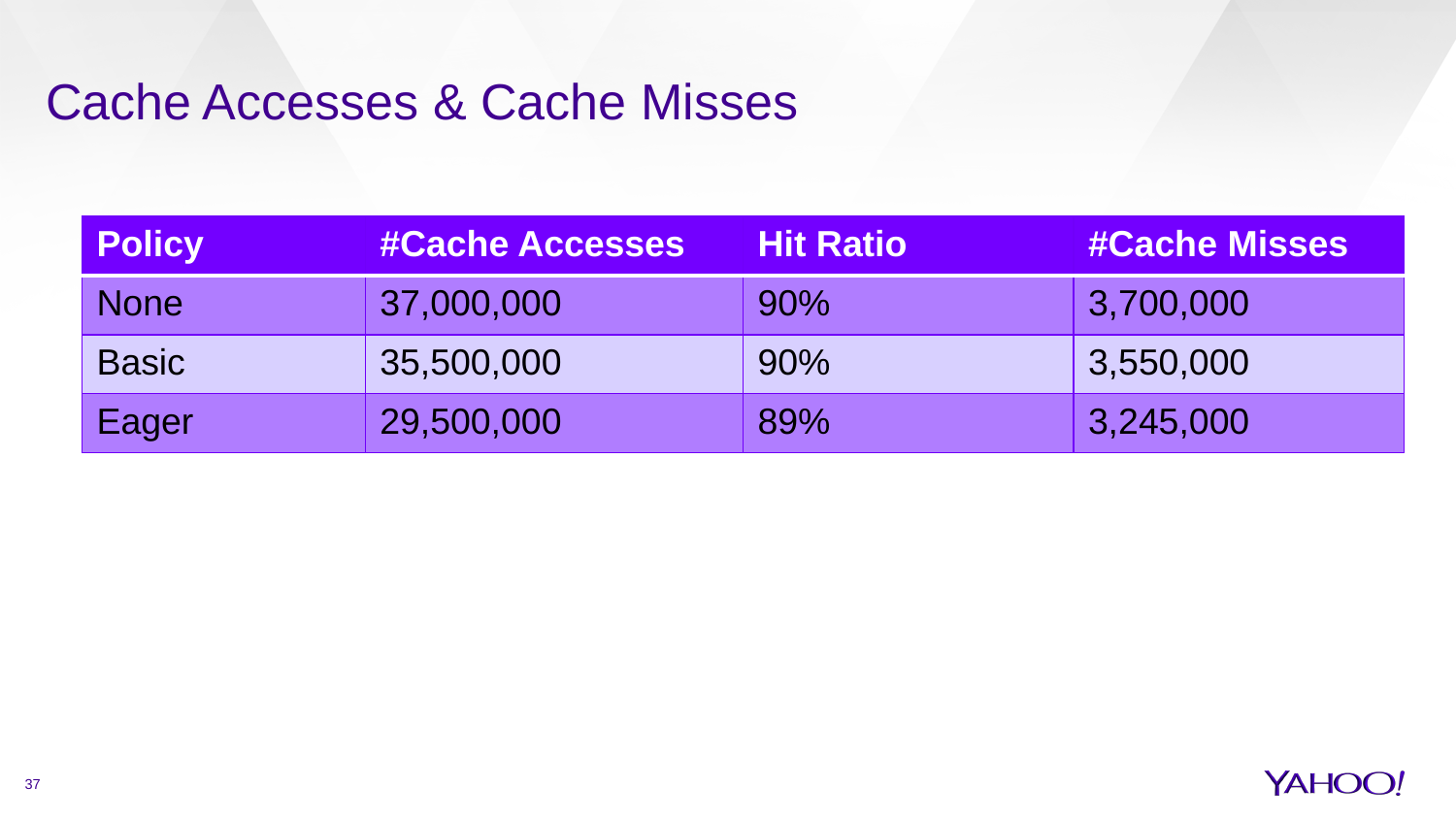

# Cache Accesses & Cache Misses
| Policy | #Cache Accesses | Hit Ratio | #Cache Misses |
| --- | --- | --- | --- |
| None | 37,000,000 | 90% | 3,700,000 |
| Basic | 35,500,000 | 90% | 3,550,000 |
| Eager | 29,500,000 | 89% | 3,245,000 |
37